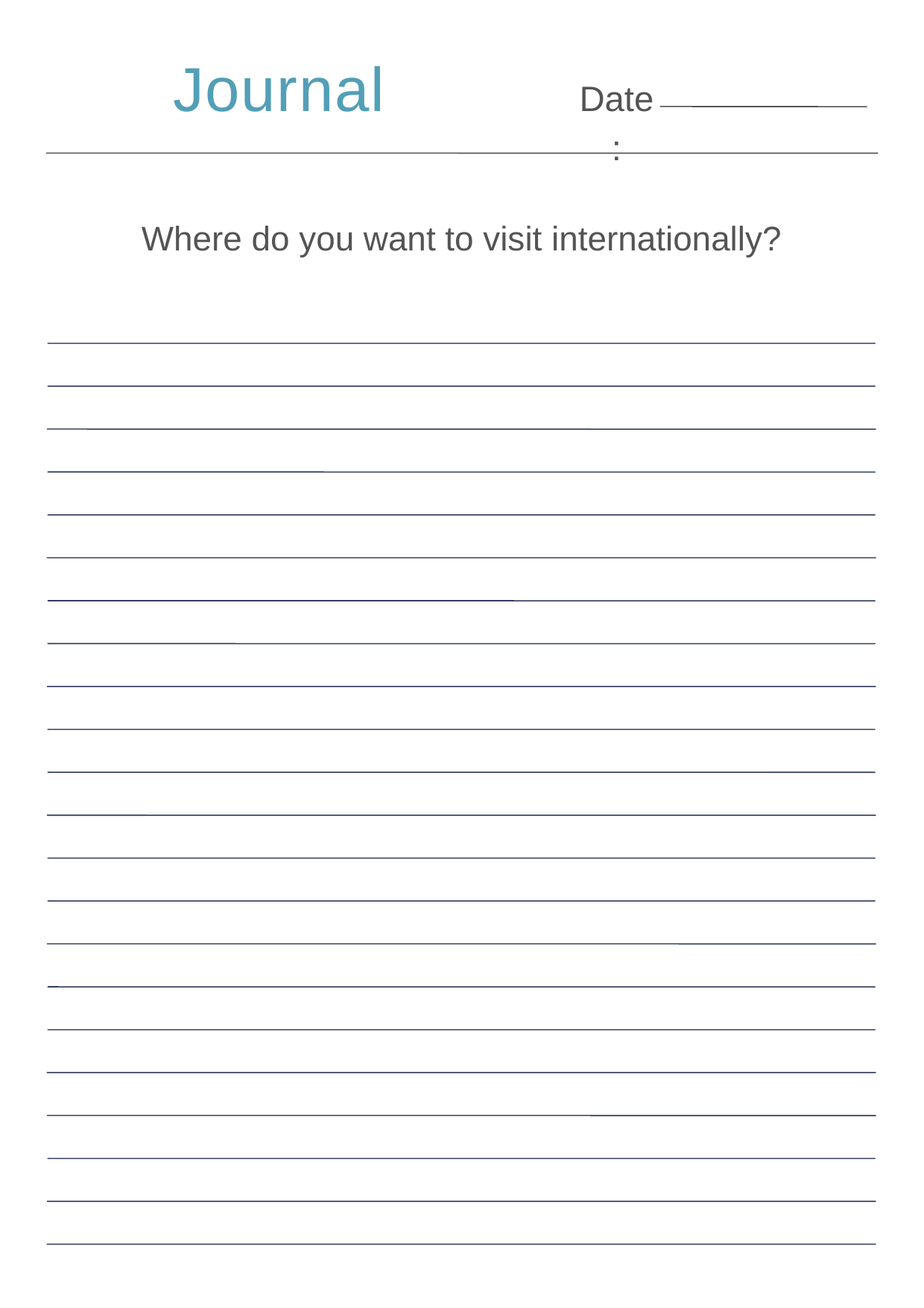

Journal
Date:

Where do you want to visit internationally?